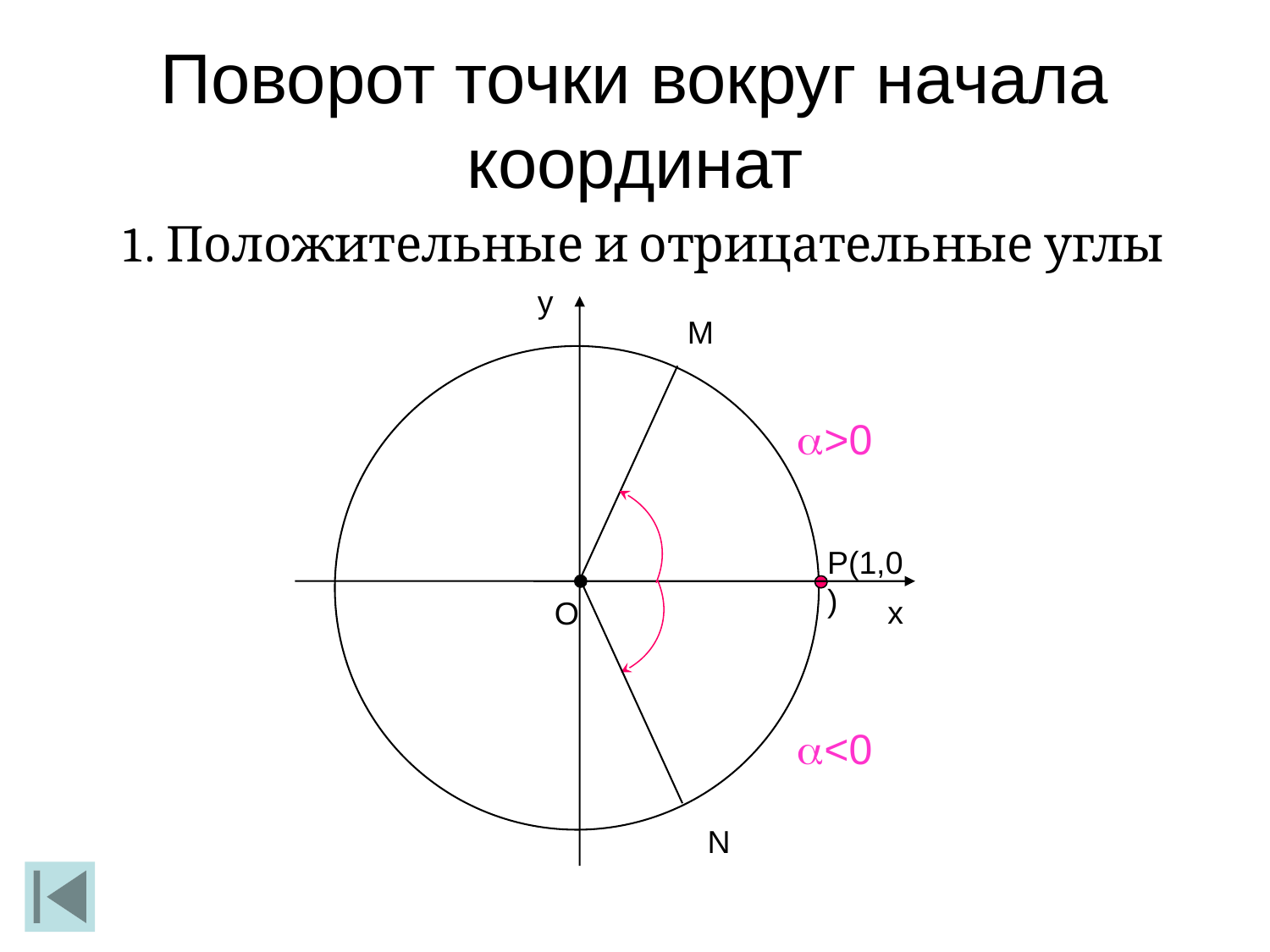

Поворот точки вокруг начала координат
1. Положительные и отрицательные углы
y

M

α>0

Р(1,0)

О

x

α<0
N